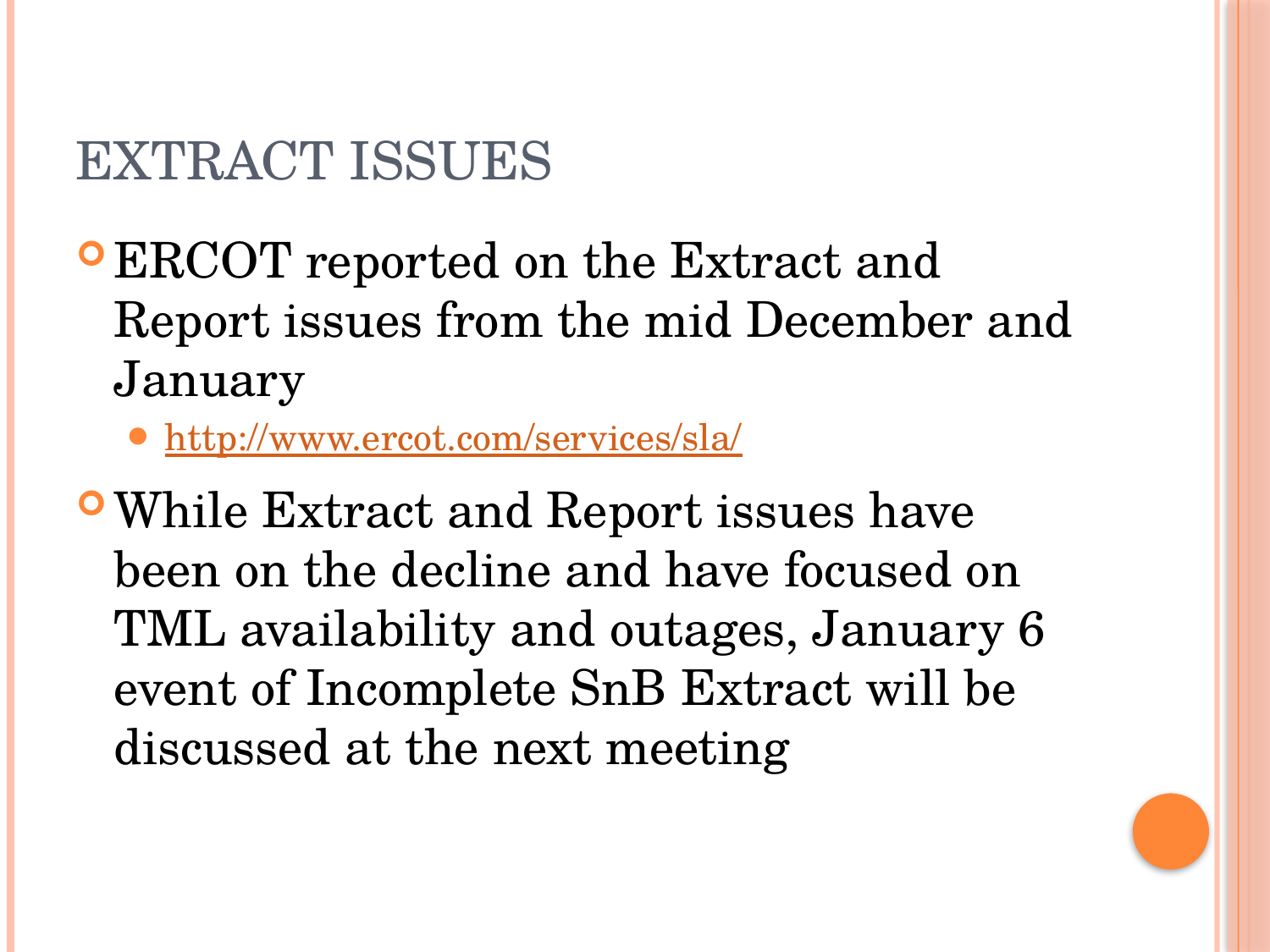

# Extract Issues
ERCOT reported on the Extract and Report issues from the mid December and January
http://www.ercot.com/services/sla/
While Extract and Report issues have been on the decline and have focused on TML availability and outages, January 6 event of Incomplete SnB Extract will be discussed at the next meeting